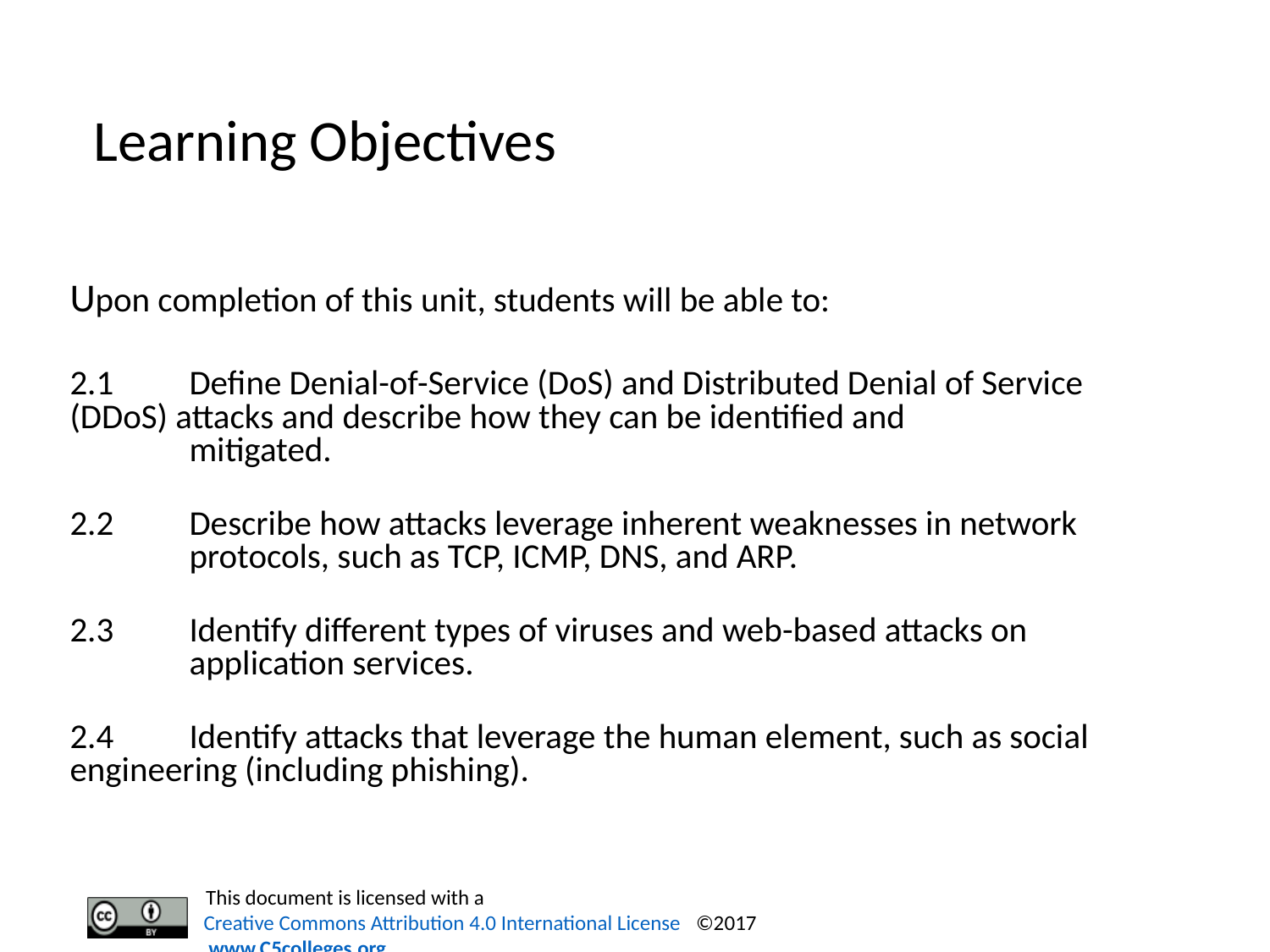

# Learning Objectives
Upon completion of this unit, students will be able to:
2.1	Define Denial-of-Service (DoS) and Distributed Denial of Service 	(DDoS) attacks and describe how they can be identified and
 	mitigated.
2.2	Describe how attacks leverage inherent weaknesses in network
 	protocols, such as TCP, ICMP, DNS, and ARP.
2.3	Identify different types of viruses and web-based attacks on
 	application services.
2.4	Identify attacks that leverage the human element, such as social 	engineering (including phishing).